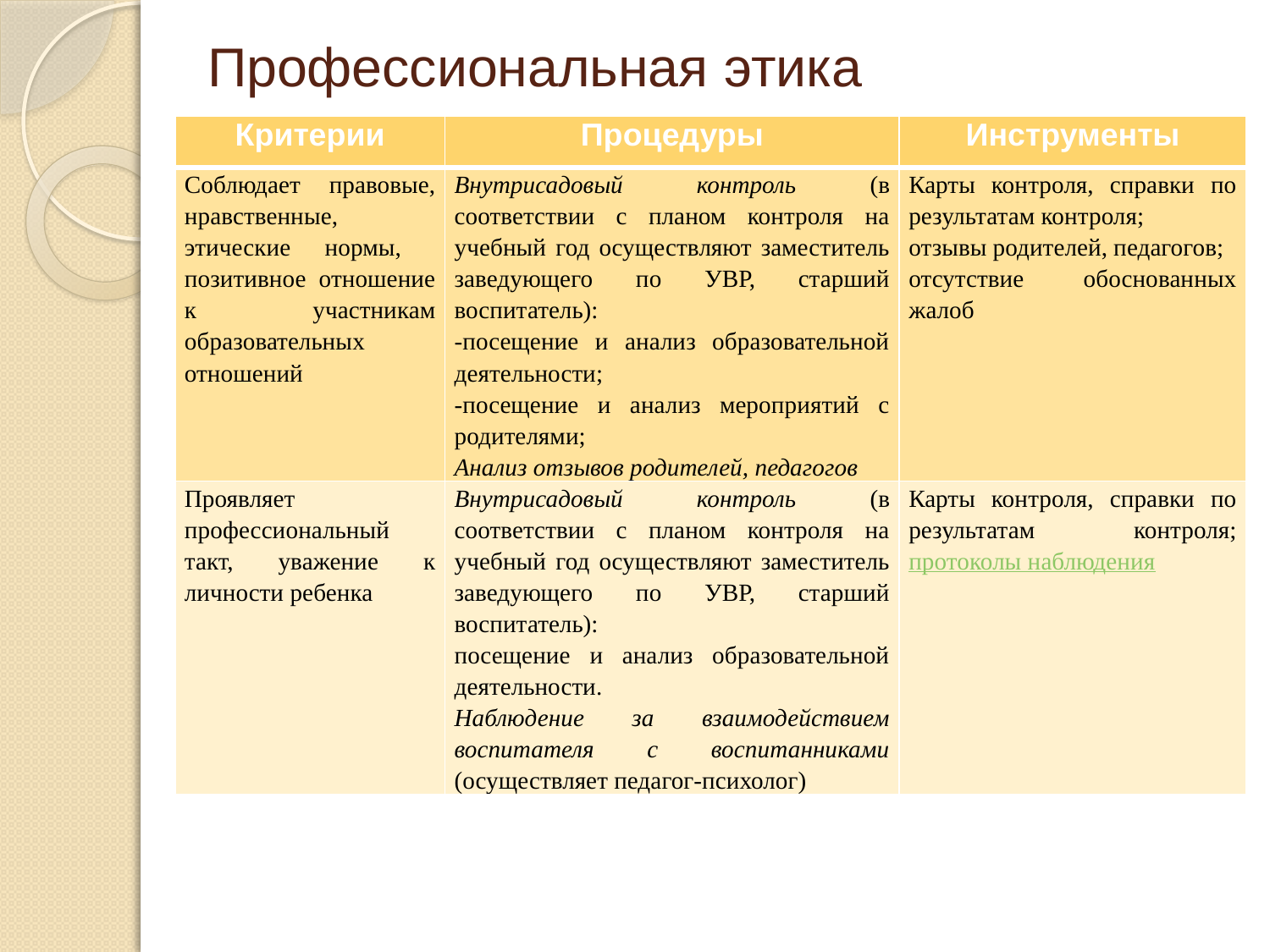

# Профессиональная этика
| Критерии | Процедуры | Инструменты |
| --- | --- | --- |
| Соблюдает правовые, нравственные, этические нормы, позитивное отношение к участникам образовательных отношений | Внутрисадовый контроль (в соответствии с планом контроля на учебный год осуществляют заместитель заведующего по УВР, старший воспитатель): -посещение и анализ образовательной деятельности; -посещение и анализ мероприятий с родителями; Анализ отзывов родителей, педагогов | Карты контроля, справки по результатам контроля; отзывы родителей, педагогов; отсутствие обоснованных жалоб |
| Проявляет профессиональный такт, уважение к личности ребенка | Внутрисадовый контроль (в соответствии с планом контроля на учебный год осуществляют заместитель заведующего по УВР, старший воспитатель): посещение и анализ образовательной деятельности. Наблюдение за взаимодействием воспитателя с воспитанниками (осуществляет педагог-психолог) | Карты контроля, справки по результатам контроля; протоколы наблюдения |